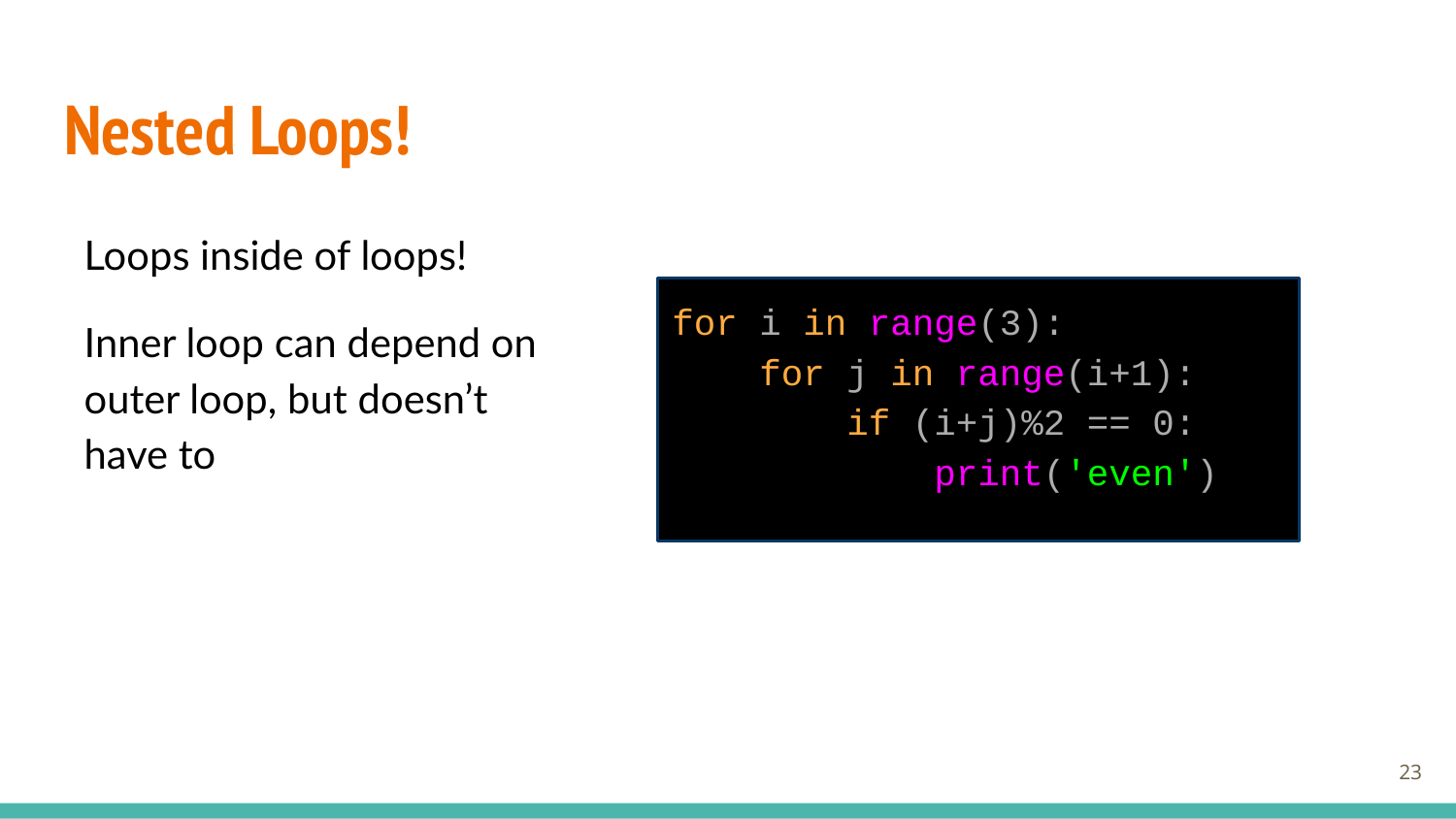

# Nested Loops!
Loops inside of loops!
Inner loop can depend on outer loop, but doesn’t have to

for i in range(3):
    for j in range(i+1):
        if (i+j)%2 == 0:
            print('even')

23